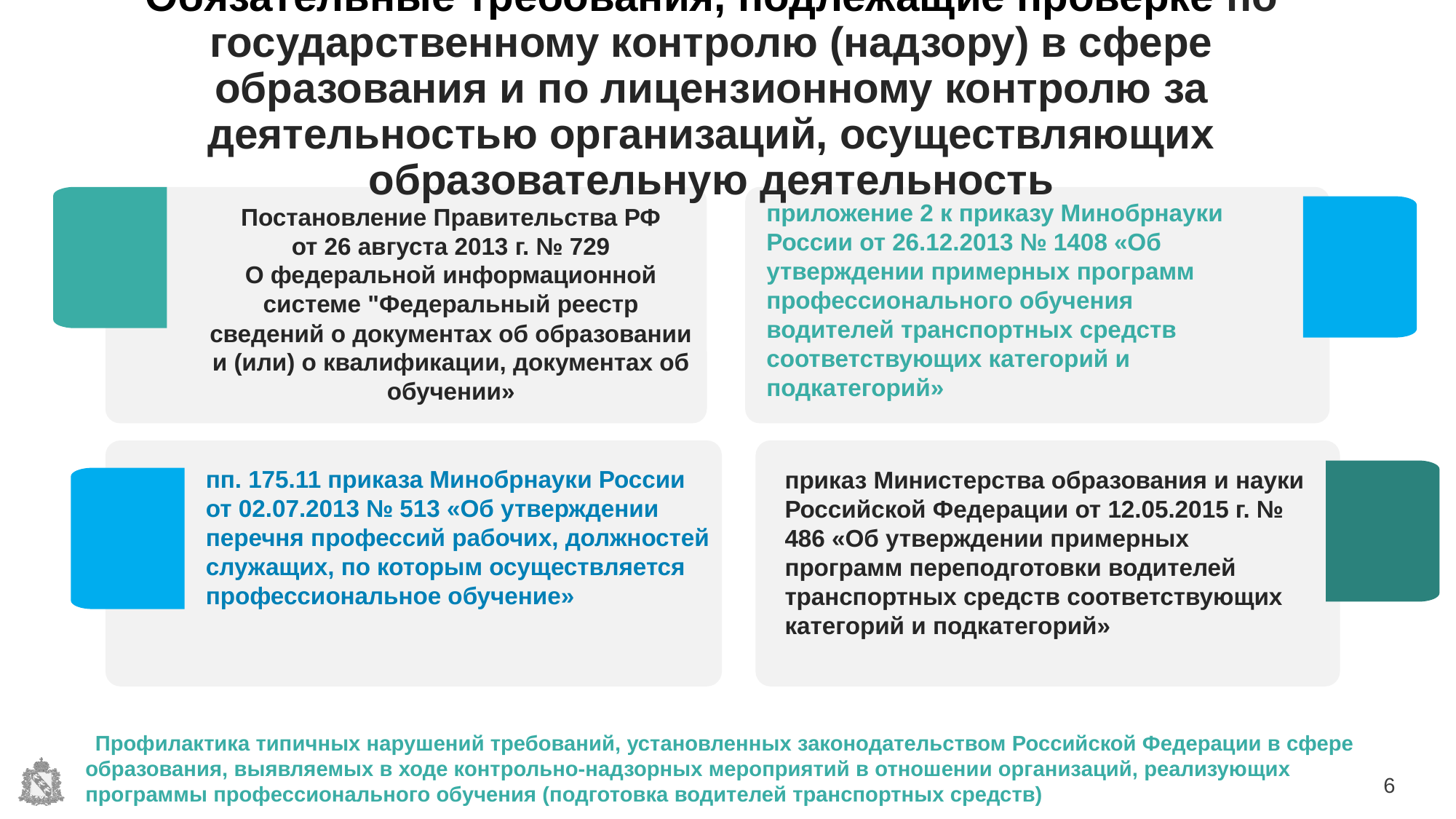

# Обязательные требования, подлежащие проверке по государственному контролю (надзору) в сфере образования и по лицензионному контролю за деятельностью организаций, осуществляющих образовательную деятельность
приложение 2 к приказу Минобрнауки России от 26.12.2013 № 1408 «Об утверждении примерных программ профессионального обучения водителей транспортных средств соответствующих категорий и подкатегорий»
Постановление Правительства РФ от 26 августа 2013 г. № 729
О федеральной информационной системе "Федеральный реестр сведений о документах об образовании и (или) о квалификации, документах об обучении»

пп. 175.11 приказа Минобрнауки России от 02.07.2013 № 513 «Об утверждении перечня профессий рабочих, должностей служащих, по которым осуществляется профессиональное обучение»

приказ Министерства образования и науки Российской Федерации от 12.05.2015 г. № 486 «Об утверждении примерных программ переподготовки водителей транспортных средств соответствующих категорий и подкатегорий»